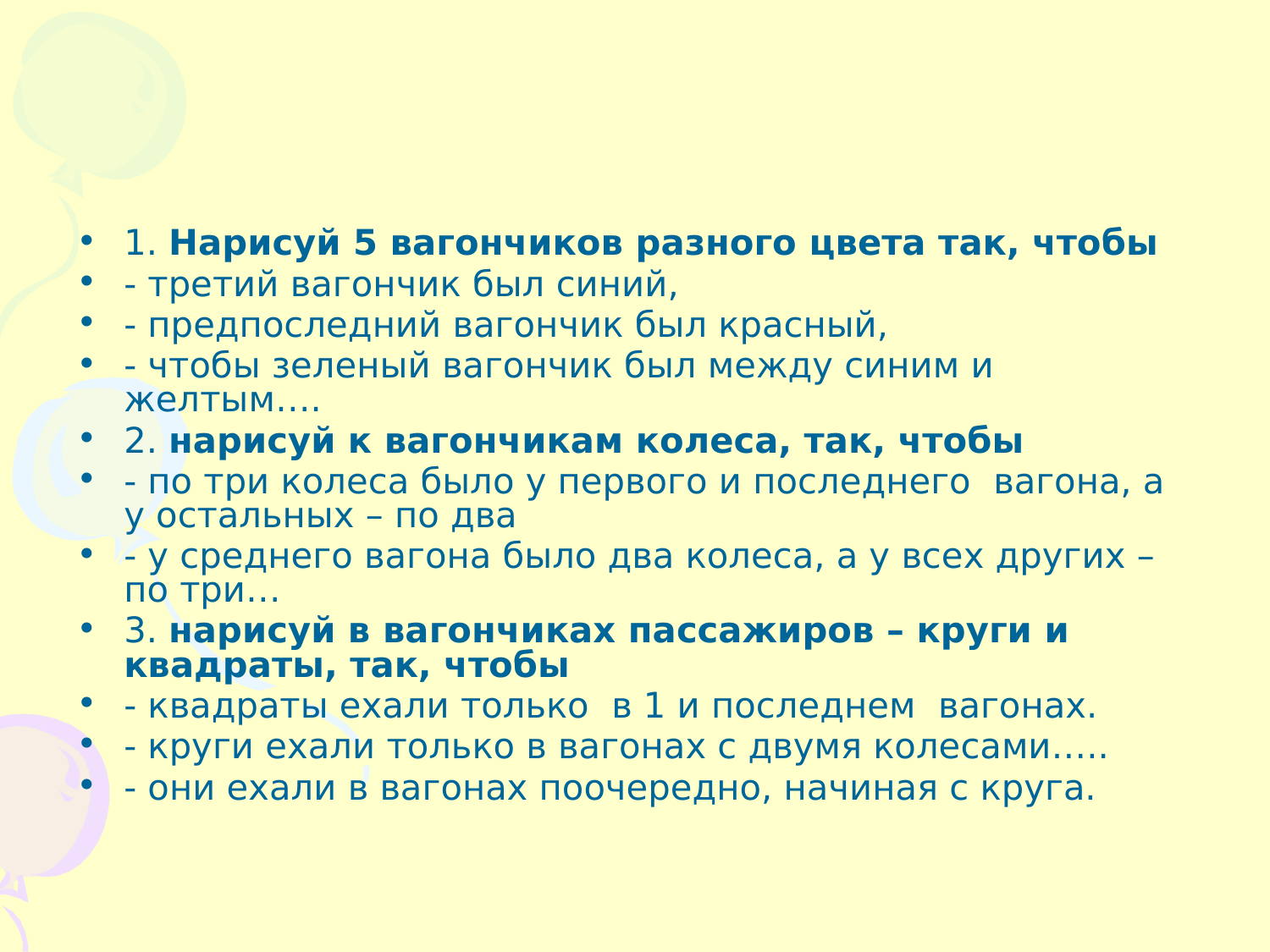

#
1. Нарисуй 5 вагончиков разного цвета так, чтобы
- третий вагончик был синий,
- предпоследний вагончик был красный,
- чтобы зеленый вагончик был между синим и желтым….
2. нарисуй к вагончикам колеса, так, чтобы
- по три колеса было у первого и последнего  вагона, а у остальных – по два
- у среднего вагона было два колеса, а у всех других – по три…
3. нарисуй в вагончиках пассажиров – круги и квадраты, так, чтобы
- квадраты ехали только  в 1 и последнем  вагонах.
- круги ехали только в вагонах с двумя колесами…..
- они ехали в вагонах поочередно, начиная с круга.